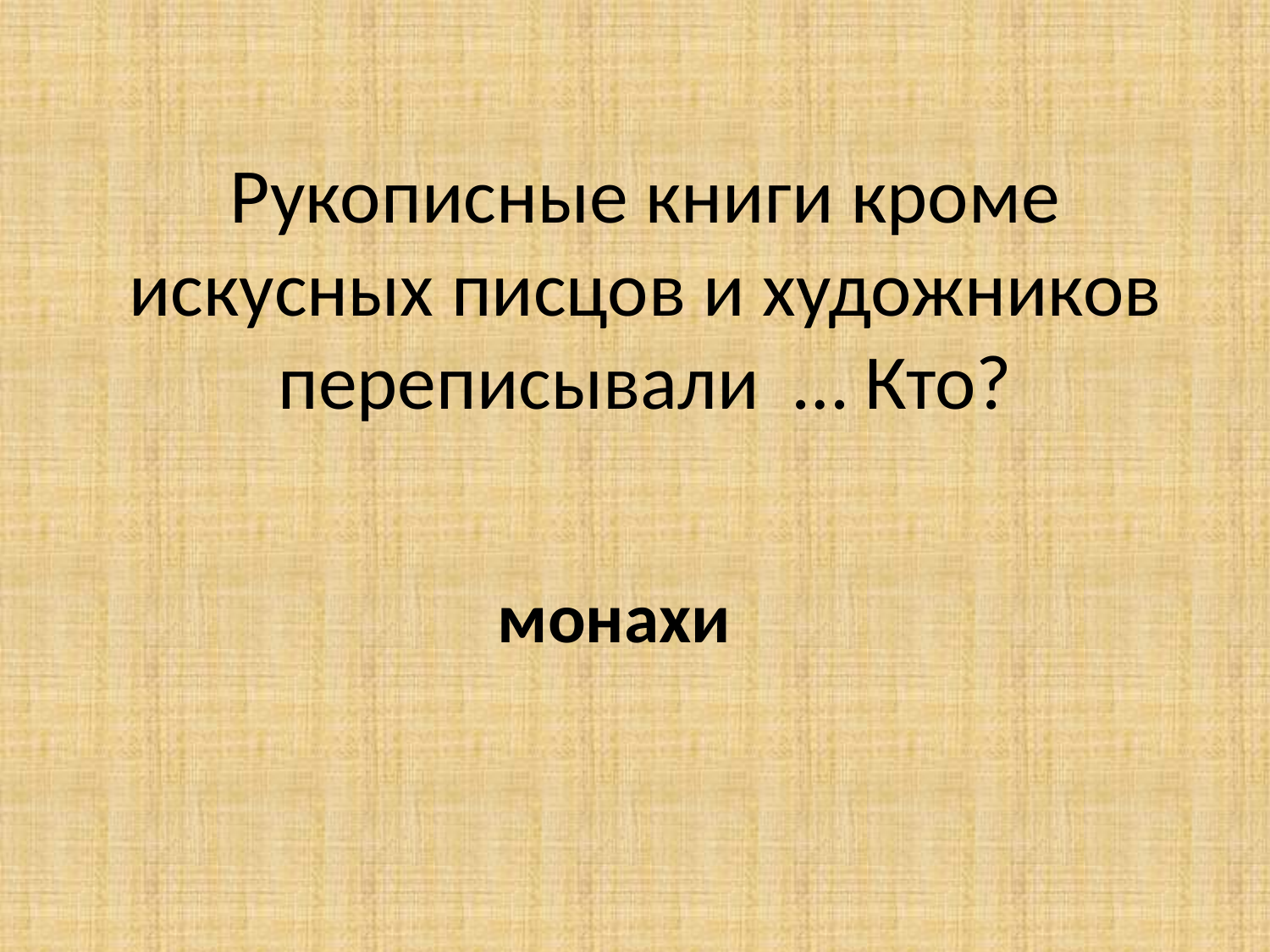

# Рукописные книги кроме искусных писцов и художников переписывали  … Кто?

монахи